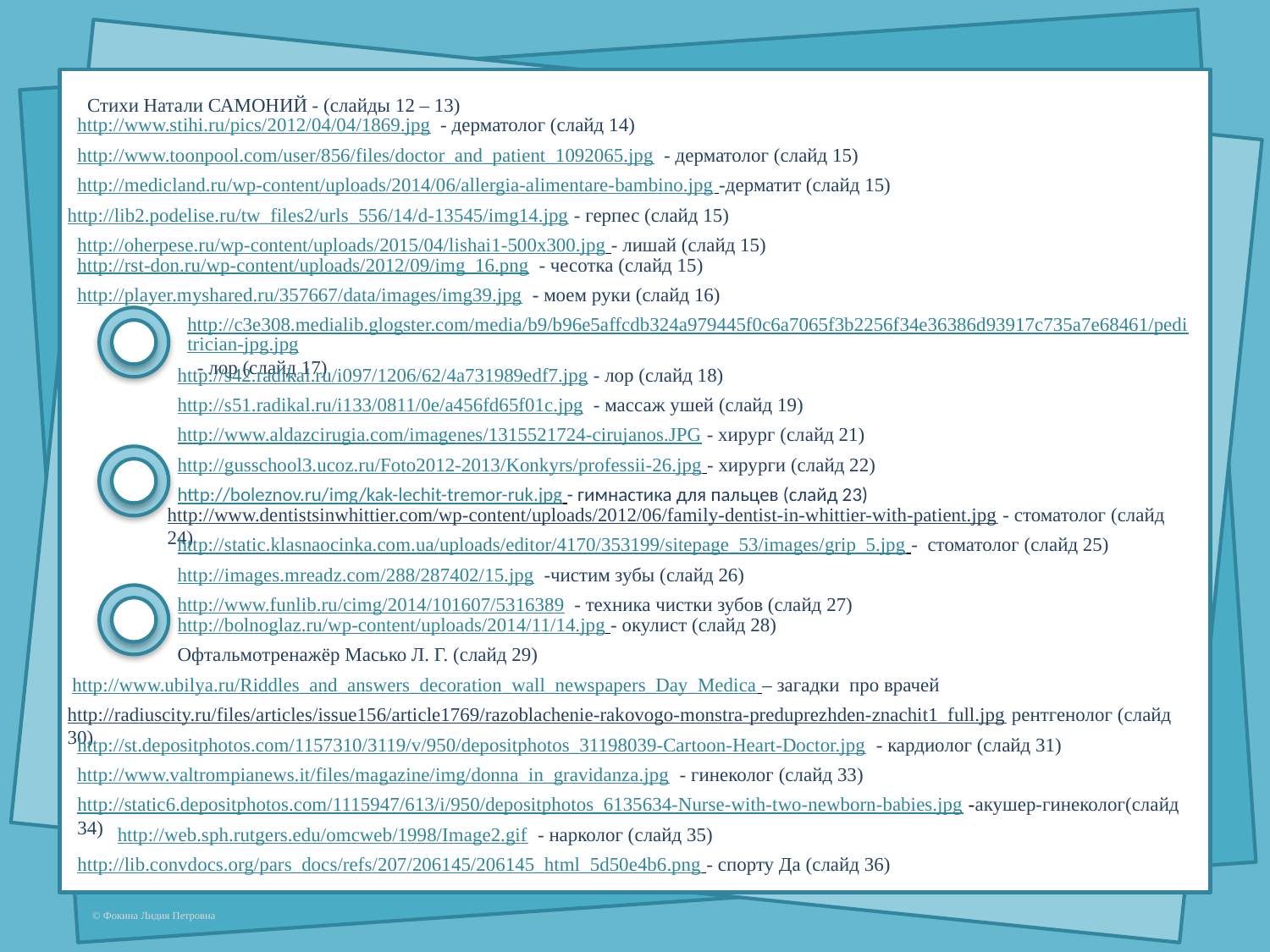

Стихи Натали САМОНИЙ - (слайды 12 – 13)
http://www.stihi.ru/pics/2012/04/04/1869.jpg  - дерматолог (слайд 14)
http://www.toonpool.com/user/856/files/doctor_and_patient_1092065.jpg  - дерматолог (слайд 15)
http://medicland.ru/wp-content/uploads/2014/06/allergia-alimentare-bambino.jpg -дерматит (слайд 15)
http://lib2.podelise.ru/tw_files2/urls_556/14/d-13545/img14.jpg - герпес (слайд 15)
http://oherpese.ru/wp-content/uploads/2015/04/lishai1-500x300.jpg - лишай (слайд 15)
http://rst-don.ru/wp-content/uploads/2012/09/img_16.png  - чесотка (слайд 15)
http://player.myshared.ru/357667/data/images/img39.jpg  - моем руки (слайд 16)
http://c3e308.medialib.glogster.com/media/b9/b96e5affcdb324a979445f0c6a7065f3b2256f34e36386d93917c735a7e68461/peditrician-jpg.jpg  - лор (слайд 17)
http://s42.radikal.ru/i097/1206/62/4a731989edf7.jpg - лор (слайд 18)
http://s51.radikal.ru/i133/0811/0e/a456fd65f01c.jpg  - массаж ушей (слайд 19)
http://www.aldazcirugia.com/imagenes/1315521724-cirujanos.JPG - хирург (слайд 21)
http://gusschool3.ucoz.ru/Foto2012-2013/Konkyrs/professii-26.jpg - хирурги (слайд 22)
http://boleznov.ru/img/kak-lechit-tremor-ruk.jpg - гимнастика для пальцев (слайд 23)
http://www.dentistsinwhittier.com/wp-content/uploads/2012/06/family-dentist-in-whittier-with-patient.jpg - стоматолог (слайд 24)
http://static.klasnaocinka.com.ua/uploads/editor/4170/353199/sitepage_53/images/grip_5.jpg -  стоматолог (слайд 25)
http://images.mreadz.com/288/287402/15.jpg  -чистим зубы (слайд 26)
http://www.funlib.ru/cimg/2014/101607/5316389  - техника чистки зубов (слайд 27)
http://bolnoglaz.ru/wp-content/uploads/2014/11/14.jpg - окулист (слайд 28)
Офтальмотренажёр Масько Л. Г. (слайд 29)
 http://www.ubilya.ru/Riddles_and_answers_decoration_wall_newspapers_Day_Medica – загадки  про врачей
http://radiuscity.ru/files/articles/issue156/article1769/razoblachenie-rakovogo-monstra-preduprezhden-znachit1_full.jpg рентгенолог (слайд 30)
http://st.depositphotos.com/1157310/3119/v/950/depositphotos_31198039-Cartoon-Heart-Doctor.jpg  - кардиолог (слайд 31)
http://www.valtrompianews.it/files/magazine/img/donna_in_gravidanza.jpg  - гинеколог (слайд 33)
http://static6.depositphotos.com/1115947/613/i/950/depositphotos_6135634-Nurse-with-two-newborn-babies.jpg -акушер-гинеколог(слайд 34)
http://web.sph.rutgers.edu/omcweb/1998/Image2.gif  - нарколог (слайд 35)
http://lib.convdocs.org/pars_docs/refs/207/206145/206145_html_5d50e4b6.png - спорту Да (слайд 36)